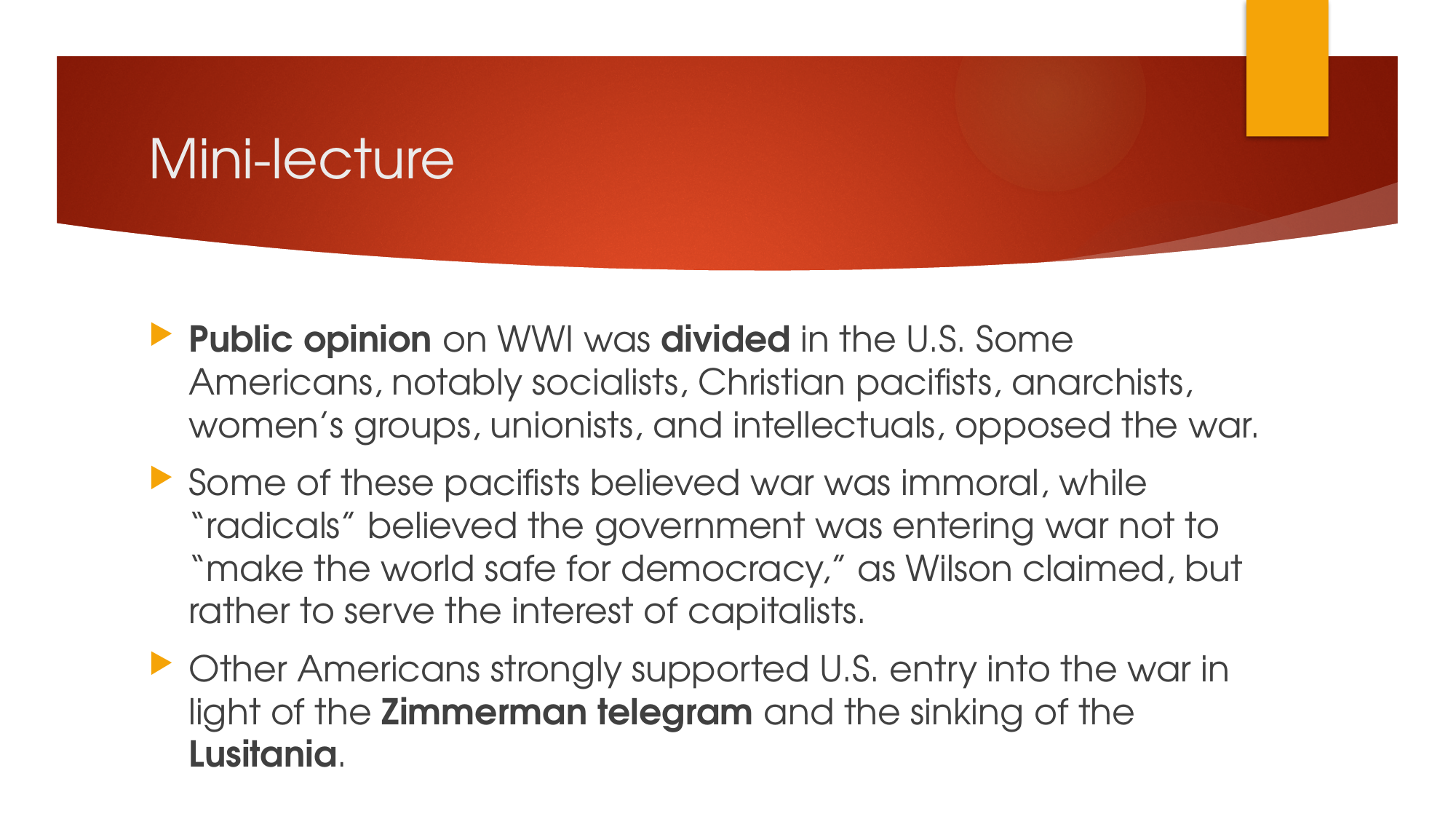

# Mini-lecture
Public opinion on WWI was divided in the U.S. Some Americans, notably socialists, Christian pacifists, anarchists, women’s groups, unionists, and intellectuals, opposed the war.
Some of these pacifists believed war was immoral, while “radicals” believed the government was entering war not to “make the world safe for democracy,” as Wilson claimed, but rather to serve the interest of capitalists.
Other Americans strongly supported U.S. entry into the war in light of the Zimmerman telegram and the sinking of the Lusitania.